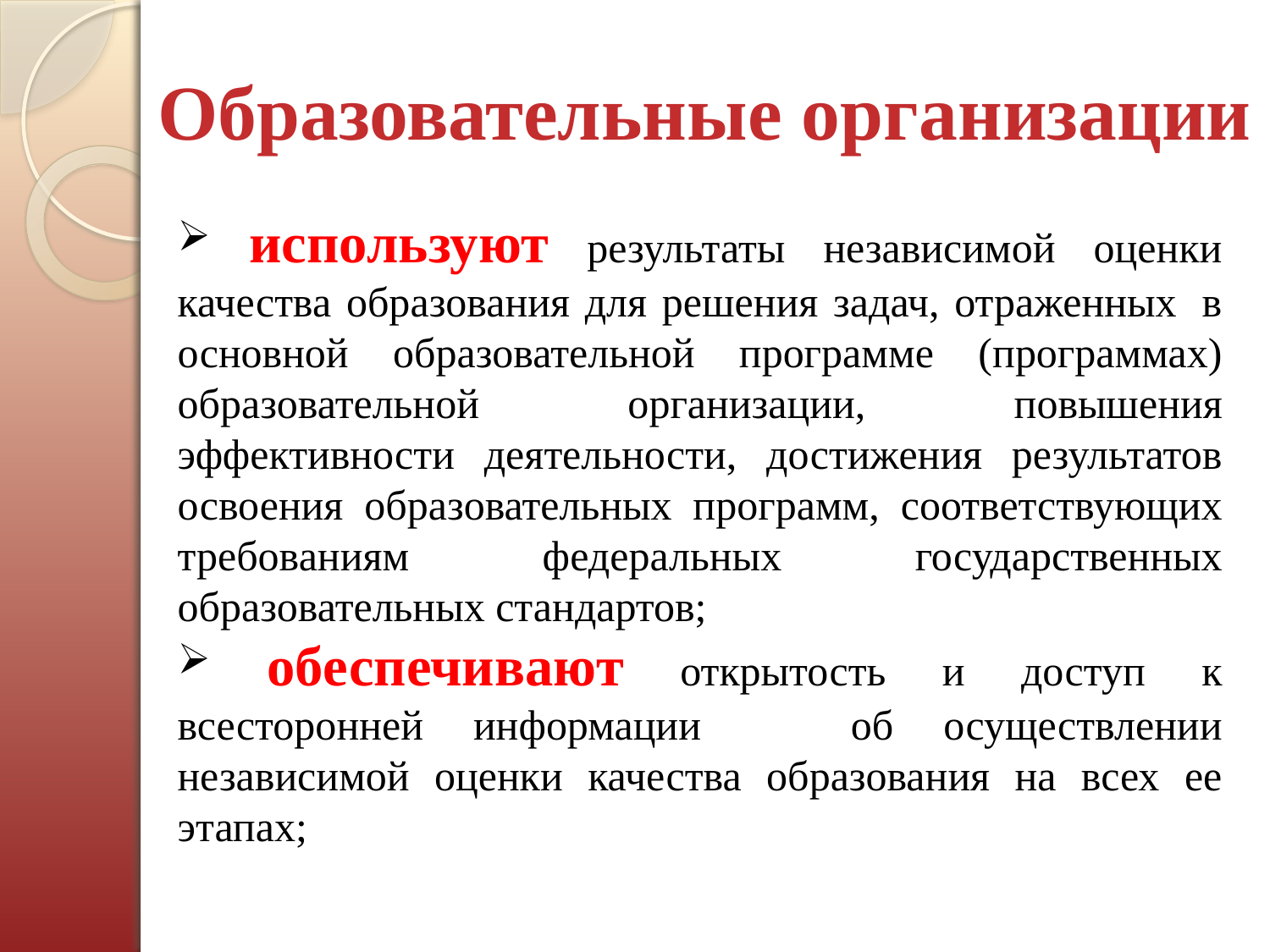

Образовательные организации
 используют результаты независимой оценки качества образования для решения задач, отраженных  в основной образовательной программе (программах) образовательной организации, повышения эффективности деятельности, достижения результатов освоения образовательных программ, соответствующих требованиям федеральных государственных образовательных стандартов;
 обеспечивают открытость и доступ к всесторонней информации   об осуществлении независимой оценки качества образования на всех ее этапах;